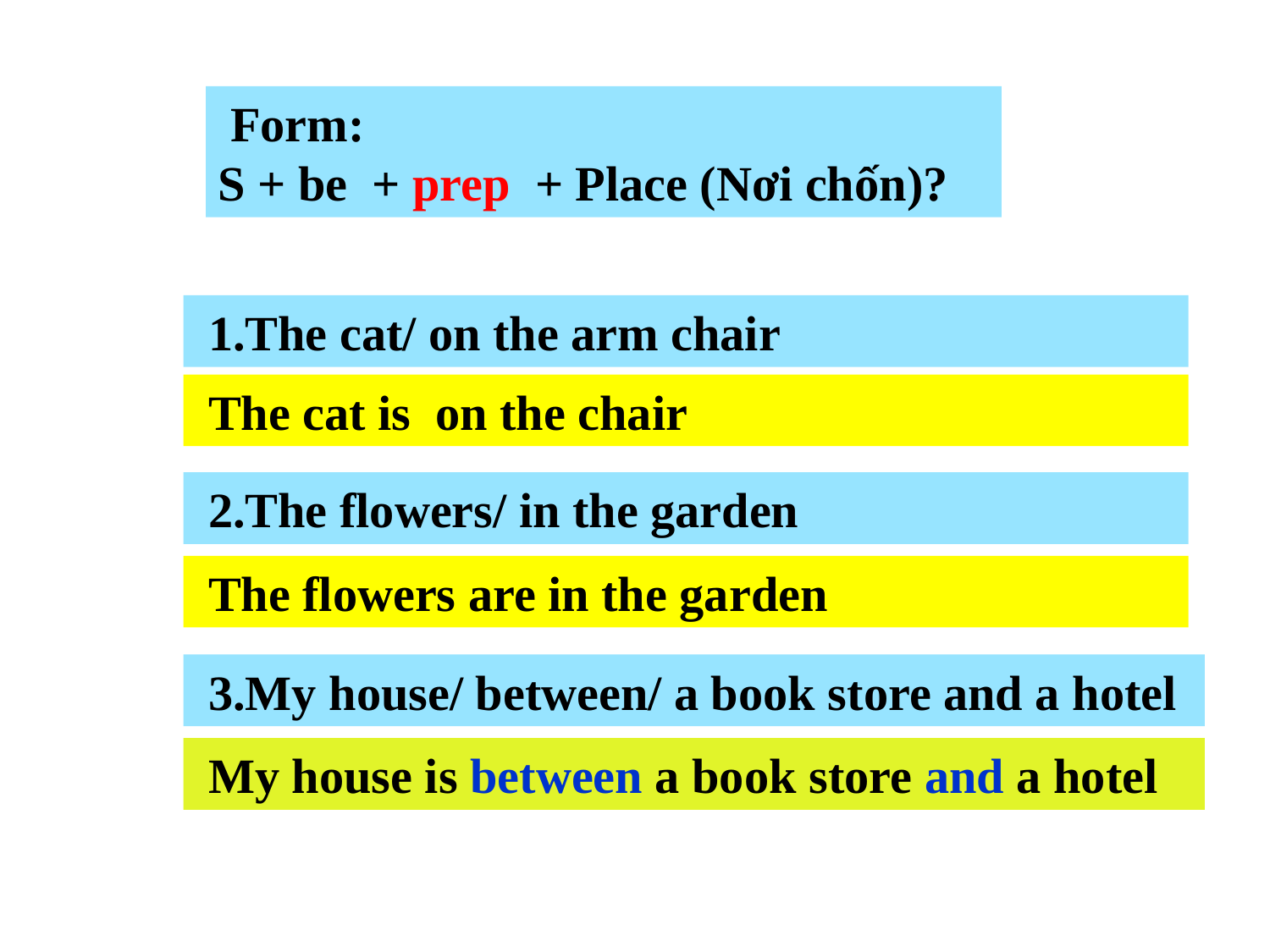

Form:
S + be  + prep  + Place (Nơi chốn)?
 1.The cat/ on the arm chair
 The cat is  on the chair
 2.The flowers/ in the garden
 The flowers are in the garden
 3.My house/ between/ a book store and a hotel
 My house is between a book store and a hotel